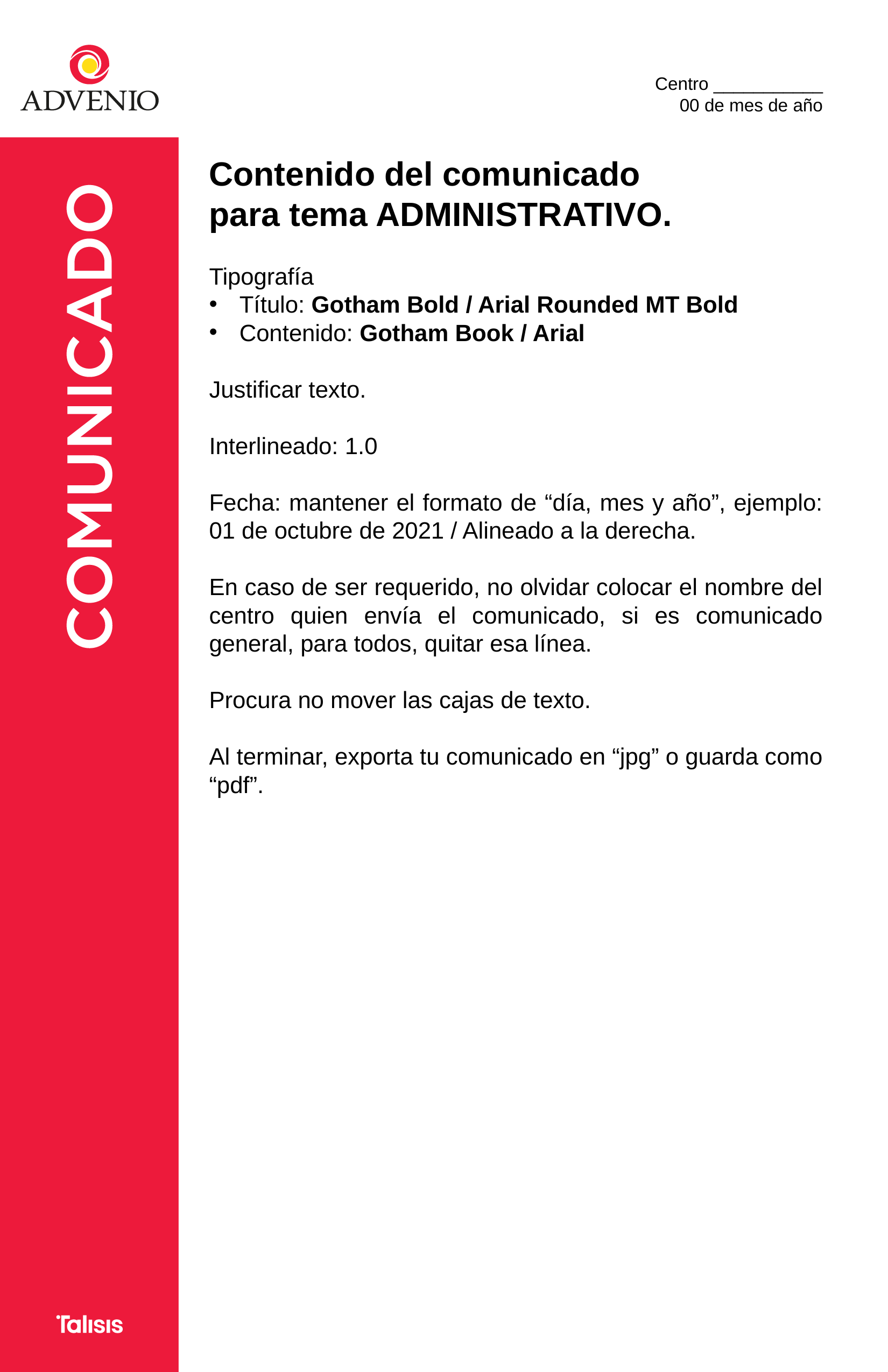

Centro ___________
00 de mes de año
Contenido del comunicado
para tema ADMINISTRATIVO.

Tipografía
Título: Gotham Bold / Arial Rounded MT Bold
Contenido: Gotham Book / Arial

Justificar texto.

Interlineado: 1.0

Fecha: mantener el formato de “día, mes y año”, ejemplo: 01 de octubre de 2021 / Alineado a la derecha.

En caso de ser requerido, no olvidar colocar el nombre del centro quien envía el comunicado, si es comunicado general, para todos, quitar esa línea.

Procura no mover las cajas de texto.

Al terminar, exporta tu comunicado en “jpg” o guarda como “pdf”.